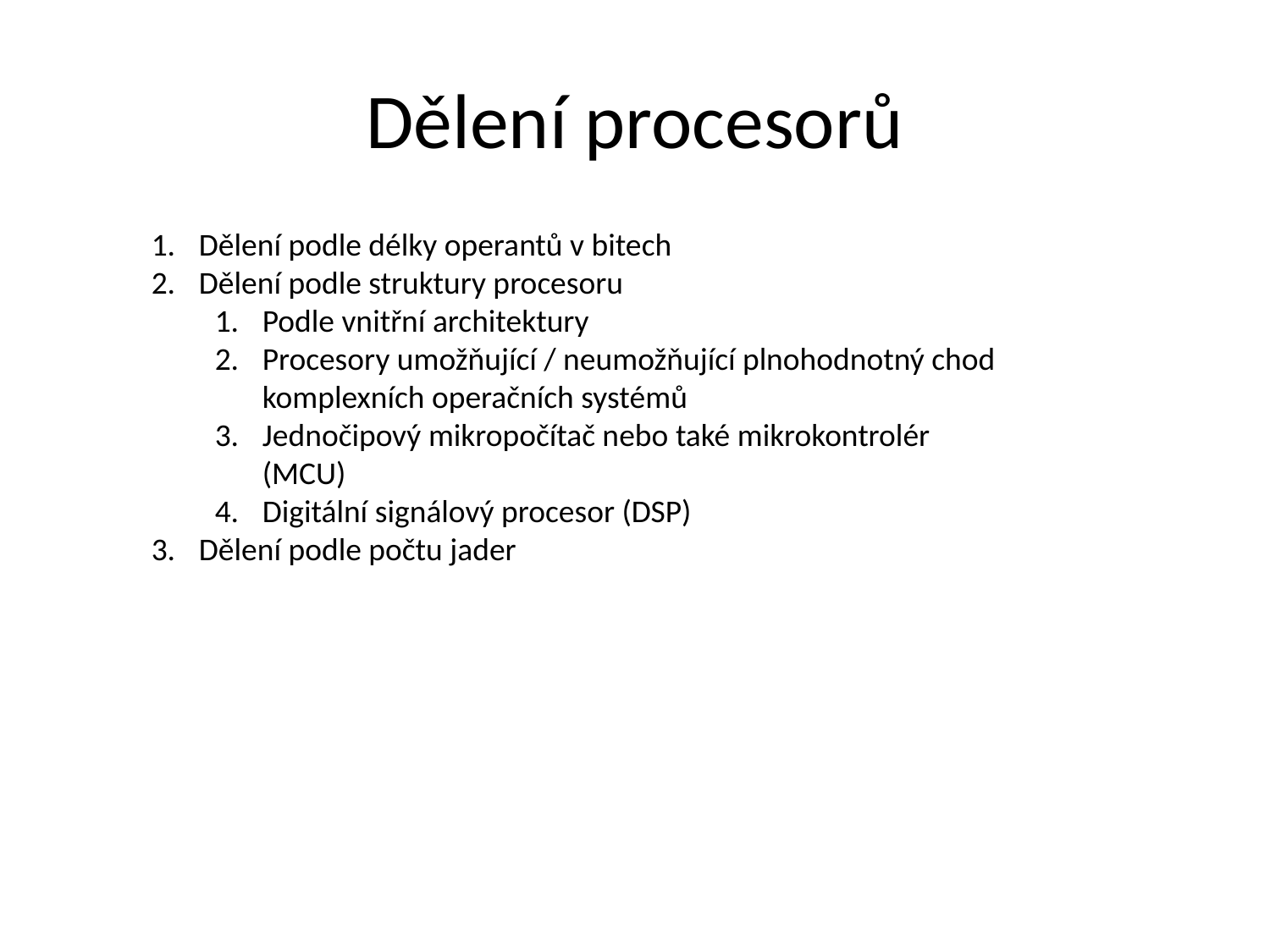

# Dělení procesorů
Dělení podle délky operantů v bitech
Dělení podle struktury procesoru
Podle vnitřní architektury
Procesory umožňující / neumožňující plnohodnotný chod komplexních operačních systémů
Jednočipový mikropočítač nebo také mikrokontrolér (MCU)
Digitální signálový procesor (DSP)
Dělení podle počtu jader